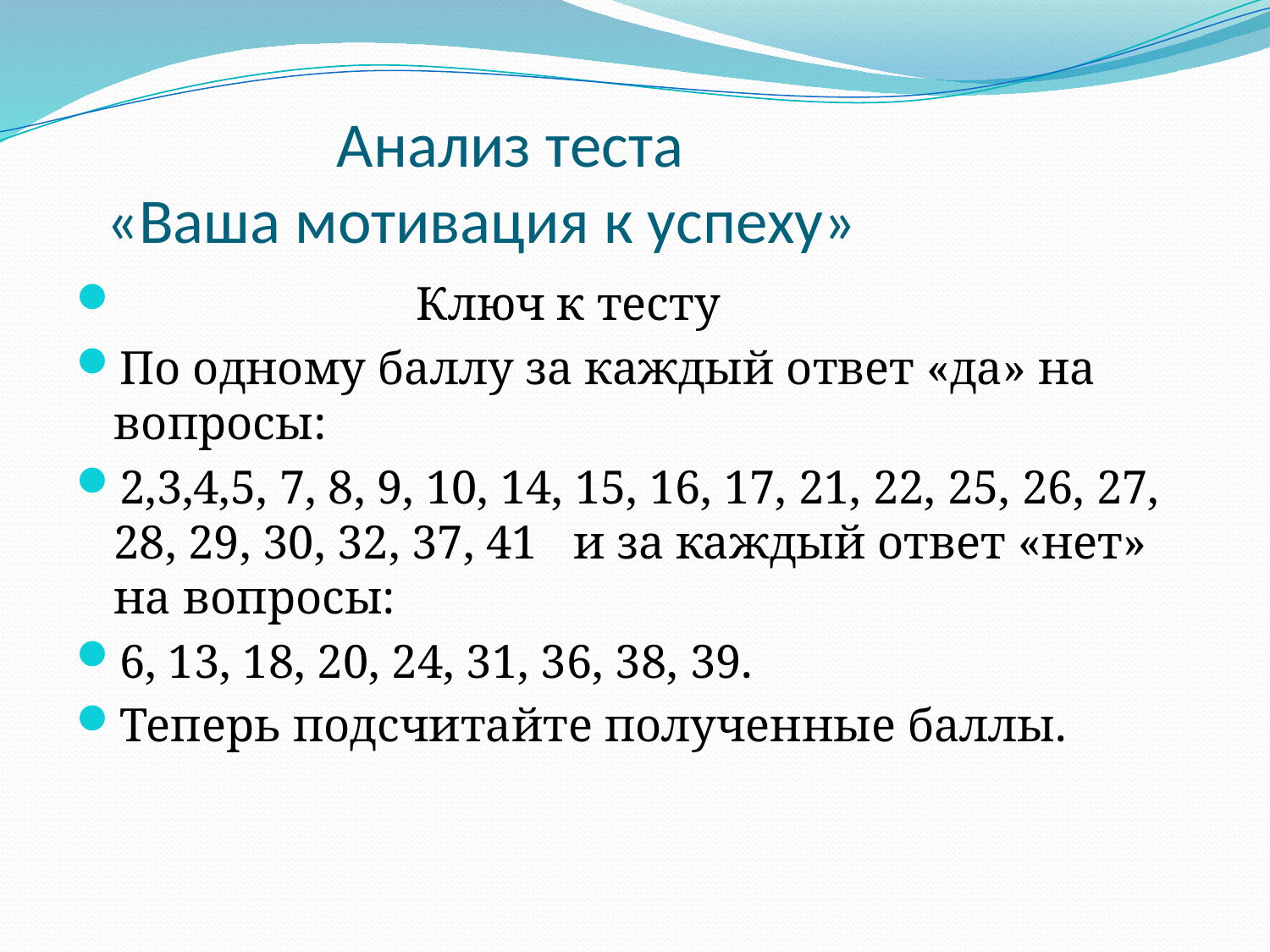

# Анализ теста «Ваша мотивация к успеху»
                         Ключ к тесту
По одному баллу за каждый ответ «да» на вопросы:
2,3,4,5, 7, 8, 9, 10, 14, 15, 16, 17, 21, 22, 25, 26, 27, 28, 29, 30, 32, 37, 41   и за каждый ответ «нет» на вопросы:
6, 13, 18, 20, 24, 31, 36, 38, 39.
Теперь подсчитайте полученные баллы.